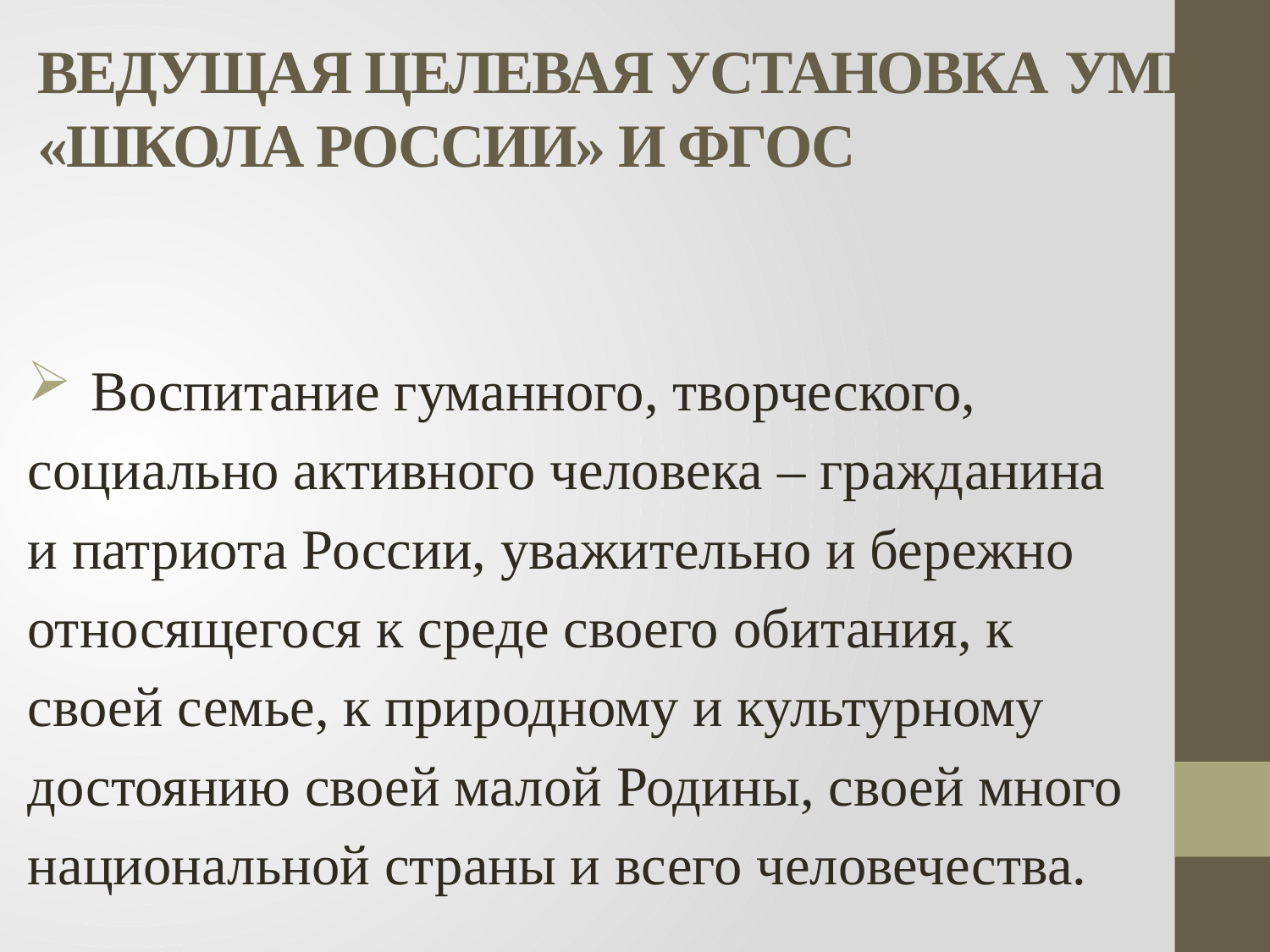

# Ведущая целевая установка УМК «Школа России» и ФГОС
Воспитание гуманного, творческого,
социально активного человека – гражданина
и патриота России, уважительно и бережно
относящегося к среде своего обитания, к
своей семье, к природному и культурному
достоянию своей малой Родины, своей много
национальной страны и всего человечества.